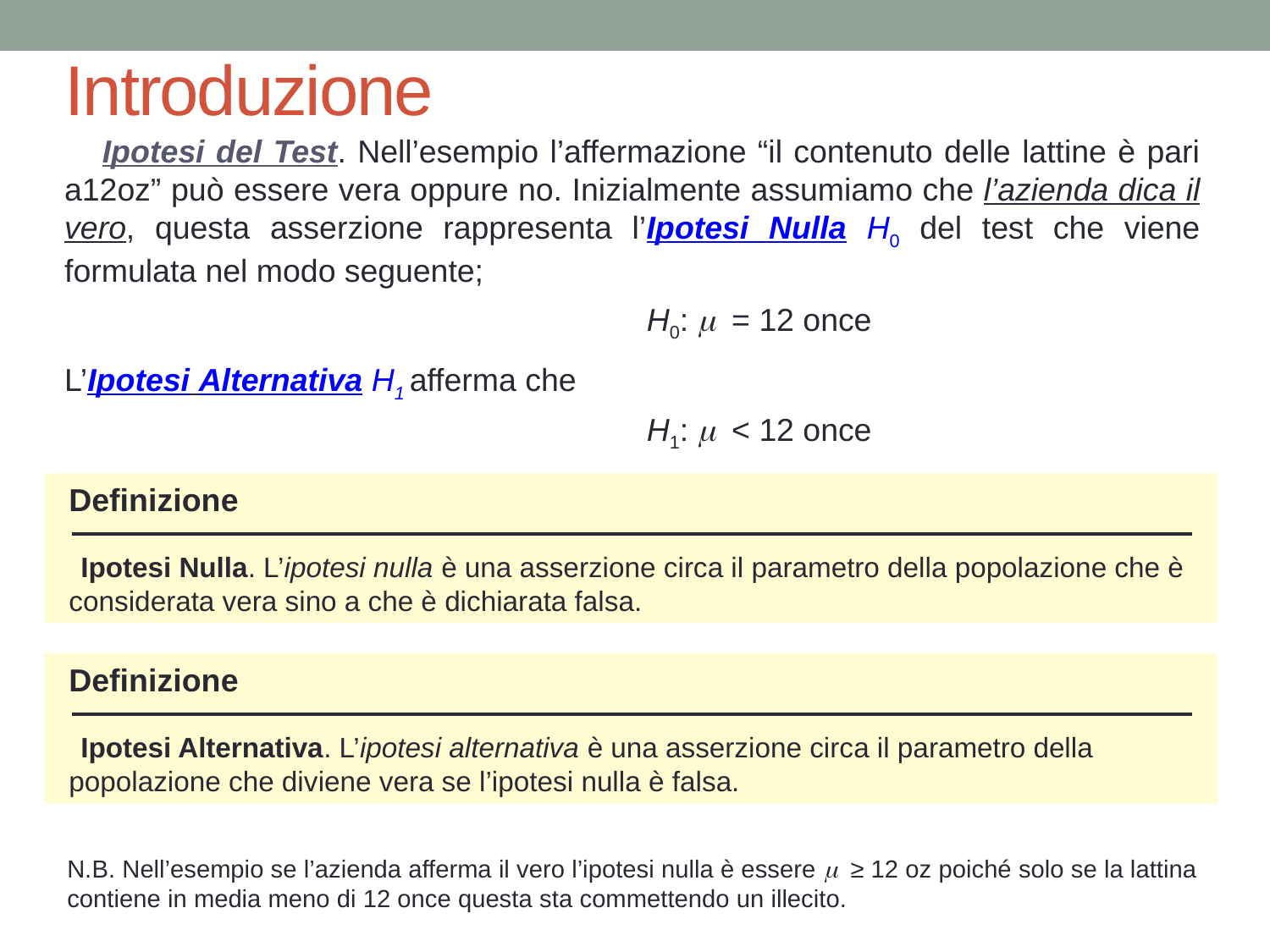

# Introduzione
Ipotesi del Test. Nell’esempio l’affermazione “il contenuto delle lattine è pari a12oz” può essere vera oppure no. Inizialmente assumiamo che l’azienda dica il vero, questa asserzione rappresenta l’Ipotesi Nulla H0 del test che viene formulata nel modo seguente;
		H0: μ = 12 once
L’Ipotesi Alternativa H1 afferma che
		H1: μ < 12 once
Definizione
Ipotesi Nulla. L’ipotesi nulla è una asserzione circa il parametro della popolazione che è considerata vera sino a che è dichiarata falsa.
Definizione
Ipotesi Alternativa. L’ipotesi alternativa è una asserzione circa il parametro della popolazione che diviene vera se l’ipotesi nulla è falsa.
N.B. Nell’esempio se l’azienda afferma il vero l’ipotesi nulla è essere μ ≥ 12 oz poiché solo se la lattina contiene in media meno di 12 once questa sta commettendo un illecito.